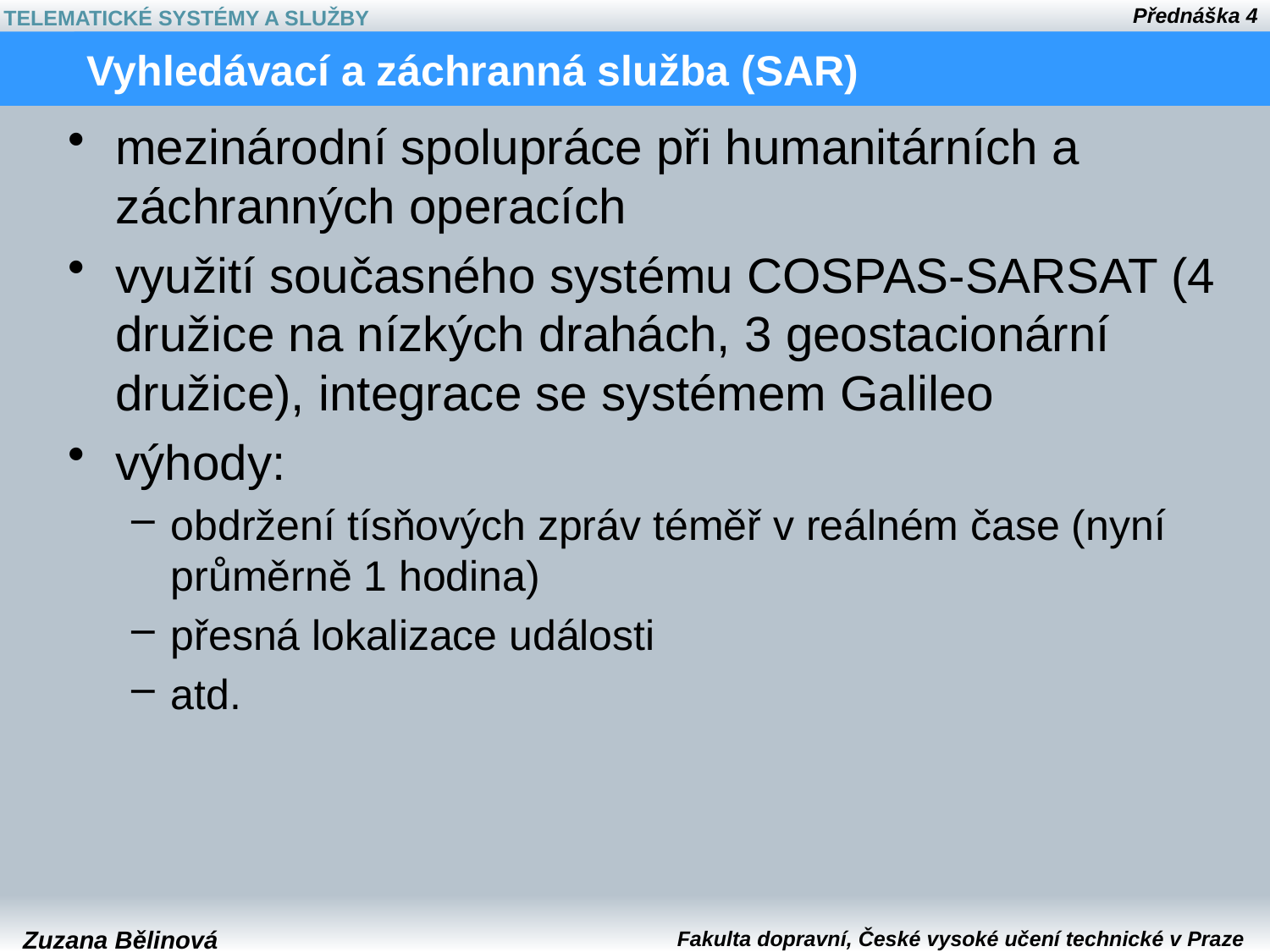

# Vyhledávací a záchranná služba (SAR)
mezinárodní spolupráce při humanitárních a záchranných operacích
využití současného systému COSPAS-SARSAT (4 družice na nízkých drahách, 3 geostacionární družice), integrace se systémem Galileo
výhody:
obdržení tísňových zpráv téměř v reálném čase (nyní průměrně 1 hodina)
přesná lokalizace události
atd.